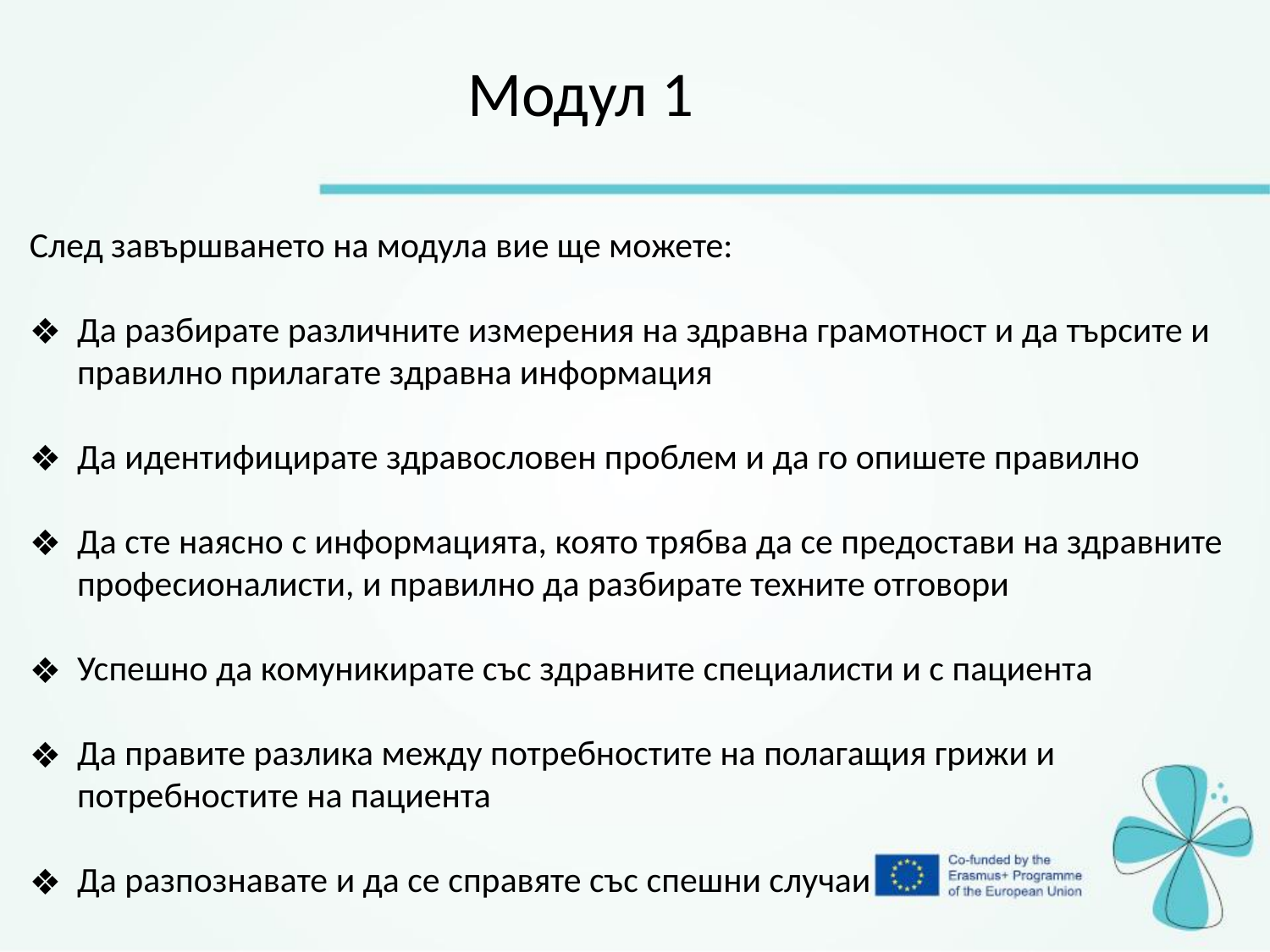

Модул 1
След завършването на модула вие ще можете:

Да разбирате различните измерения на здравна грамотност и да търсите и правилно прилагате здравна информация

Да идентифицирате здравословен проблем и да го опишете правилно

Да сте наясно с информацията, която трябва да се предостави на здравните професионалисти, и правилно да разбирате техните отговори

Успешно да комуникирате със здравните специалисти и с пациента

Да правите разлика между потребностите на полагащия грижи и потребностите на пациента

Да разпознавате и да се справяте със спешни случаи